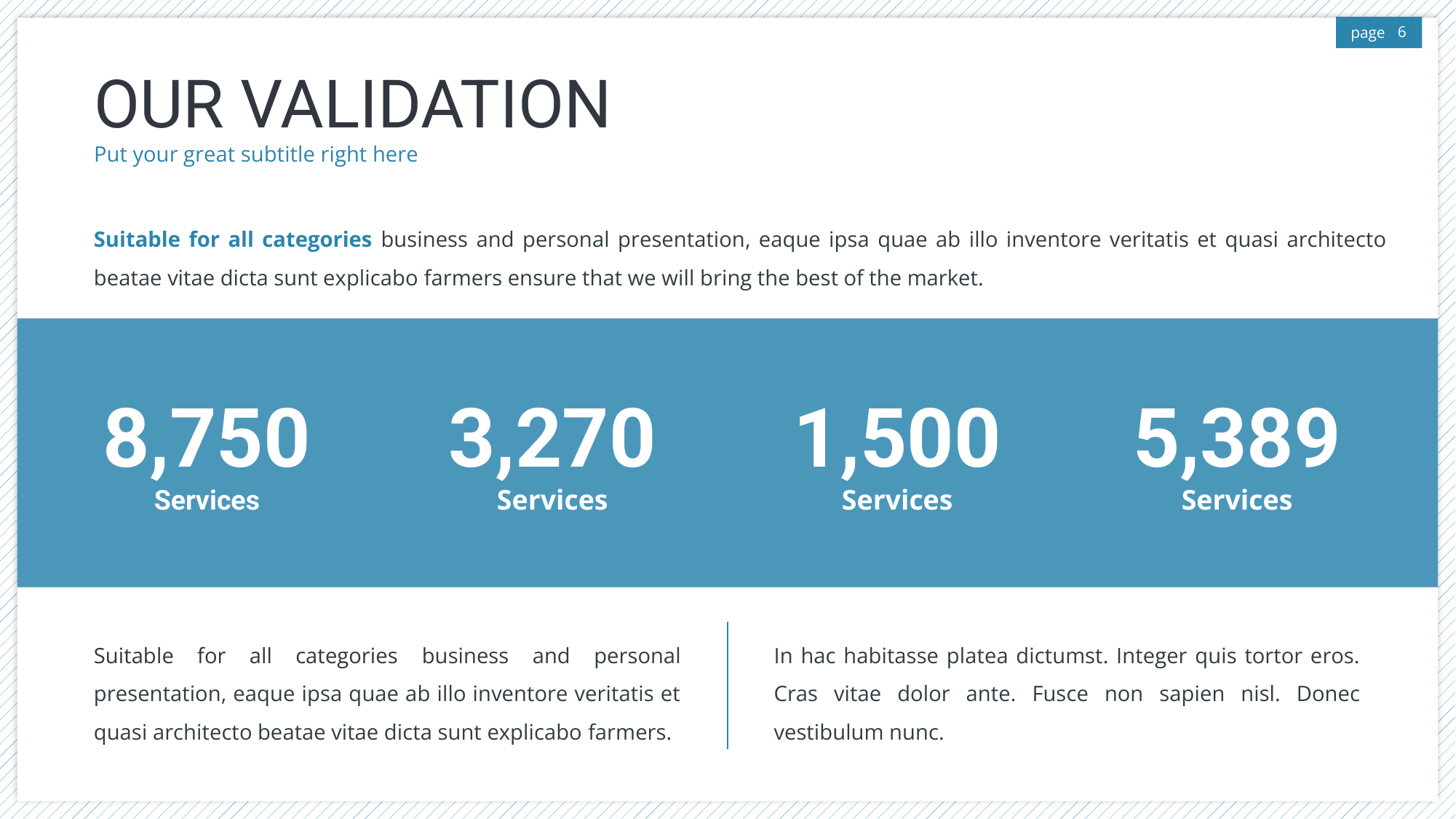

6
# OUR VALIDATION
Put your great subtitle right here
Suitable for all categories business and personal presentation, eaque ipsa quae ab illo inventore veritatis et quasi architecto beatae vitae dicta sunt explicabo farmers ensure that we will bring the best of the market.

8,750
3,270
1,500
5,389
Services
Services
Services
Services
Suitable for all categories business and personal presentation, eaque ipsa quae ab illo inventore veritatis et quasi architecto beatae vitae dicta sunt explicabo farmers.
In hac habitasse platea dictumst. Integer quis tortor eros. Cras vitae dolor ante. Fusce non sapien nisl. Donec vestibulum nunc.